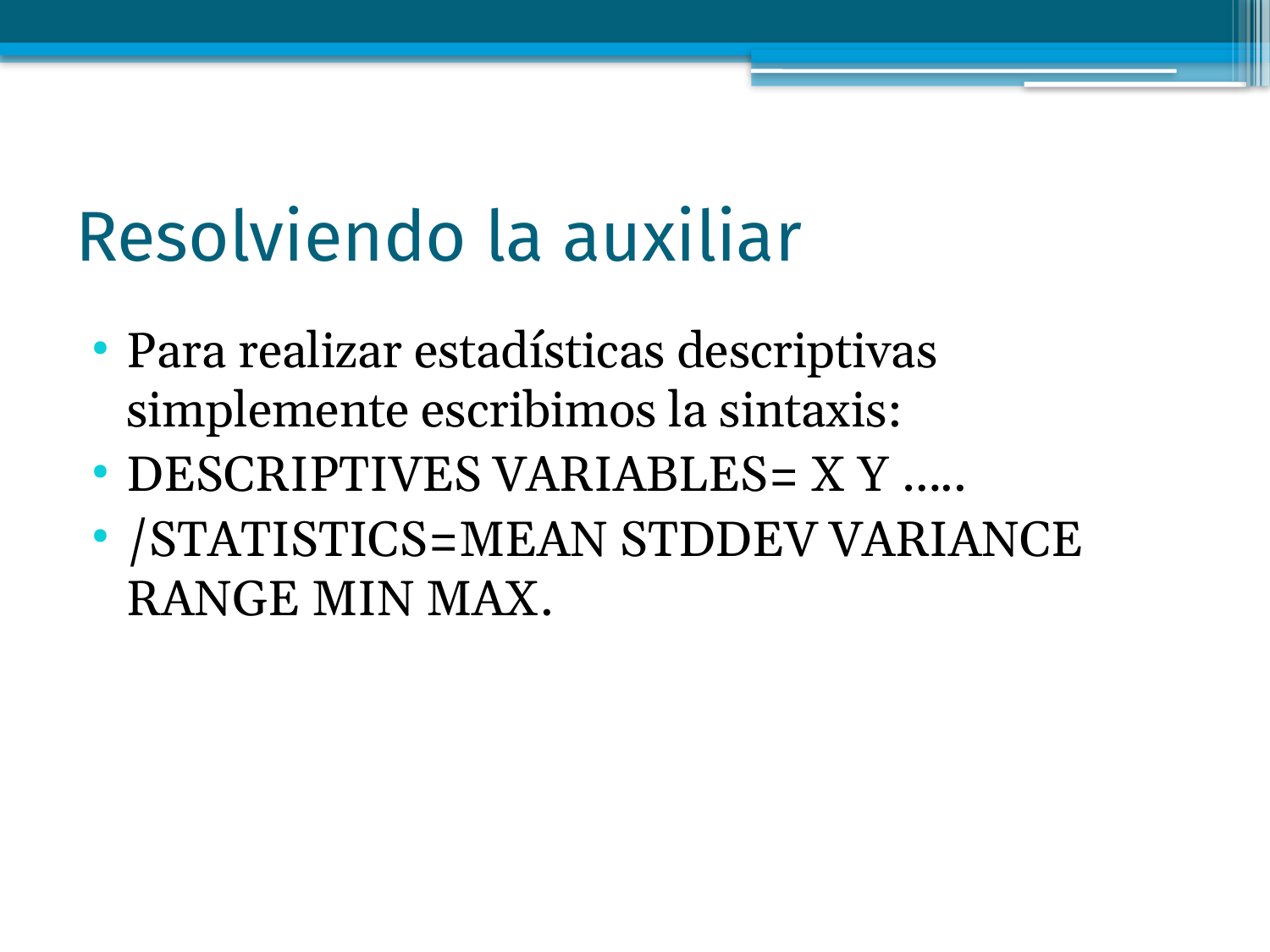

# Resolviendo la auxiliar
Para realizar estadísticas descriptivas simplemente escribimos la sintaxis:
DESCRIPTIVES VARIABLES= X Y …..
/STATISTICS=MEAN STDDEV VARIANCE RANGE MIN MAX.